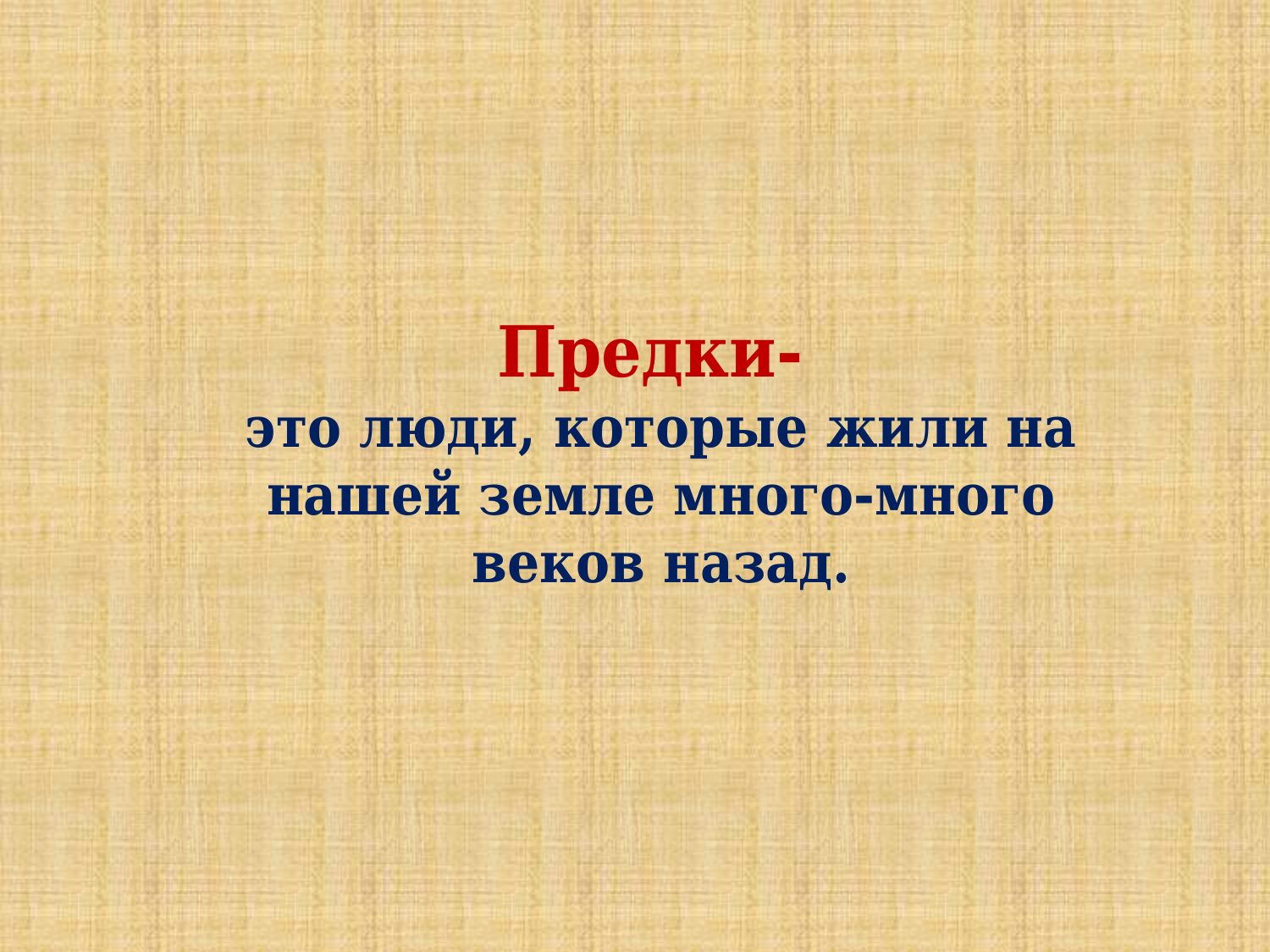

Предки-
это люди, которые жили на нашей земле много-много веков назад.